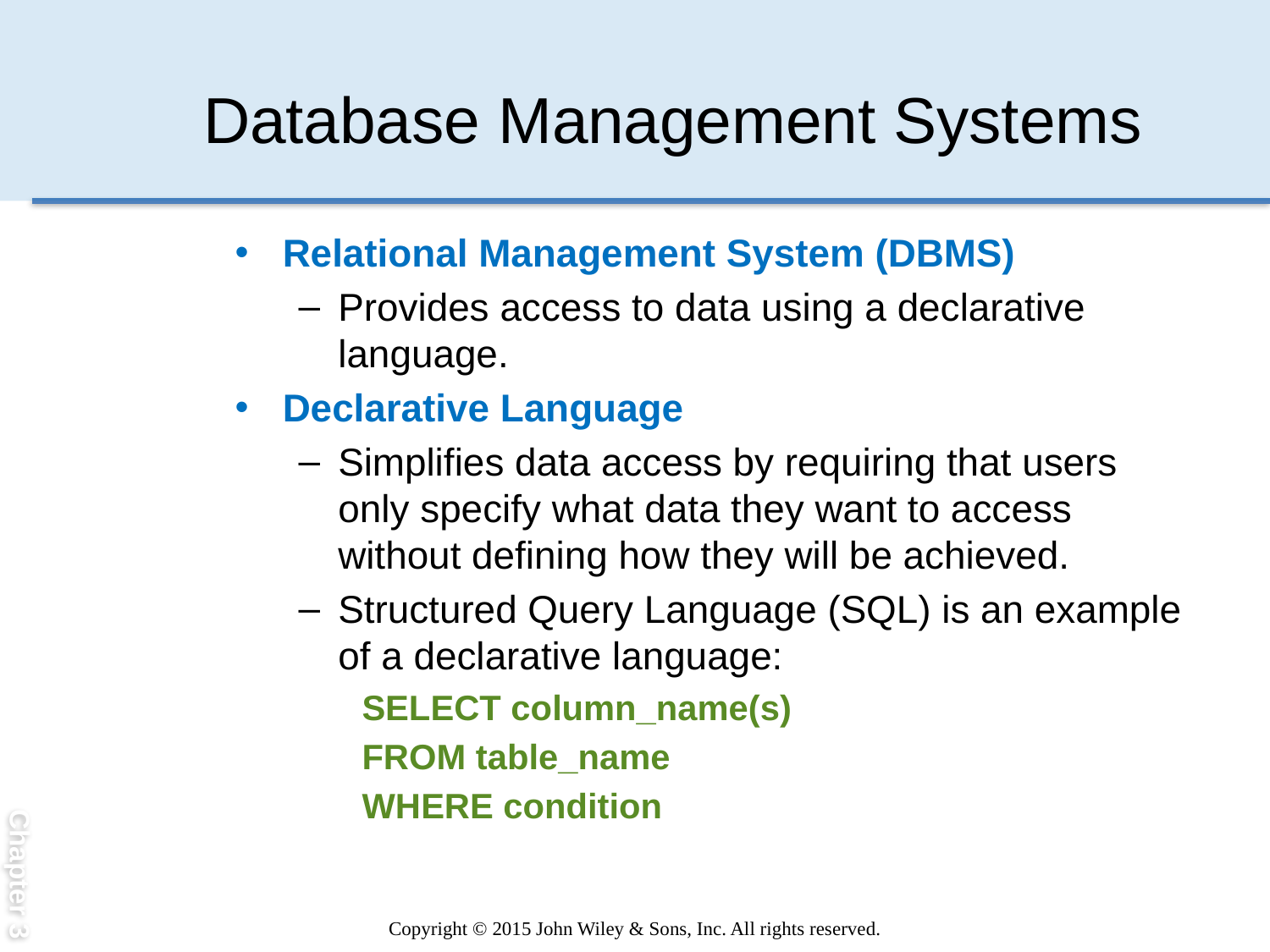

Chapter 3
# Database Management Systems
Relational Management System (DBMS)
Provides access to data using a declarative language.
Declarative Language
Simplifies data access by requiring that users only specify what data they want to access without defining how they will be achieved.
Structured Query Language (SQL) is an example of a declarative language:
SELECT column_name(s)
FROM table_name
WHERE condition